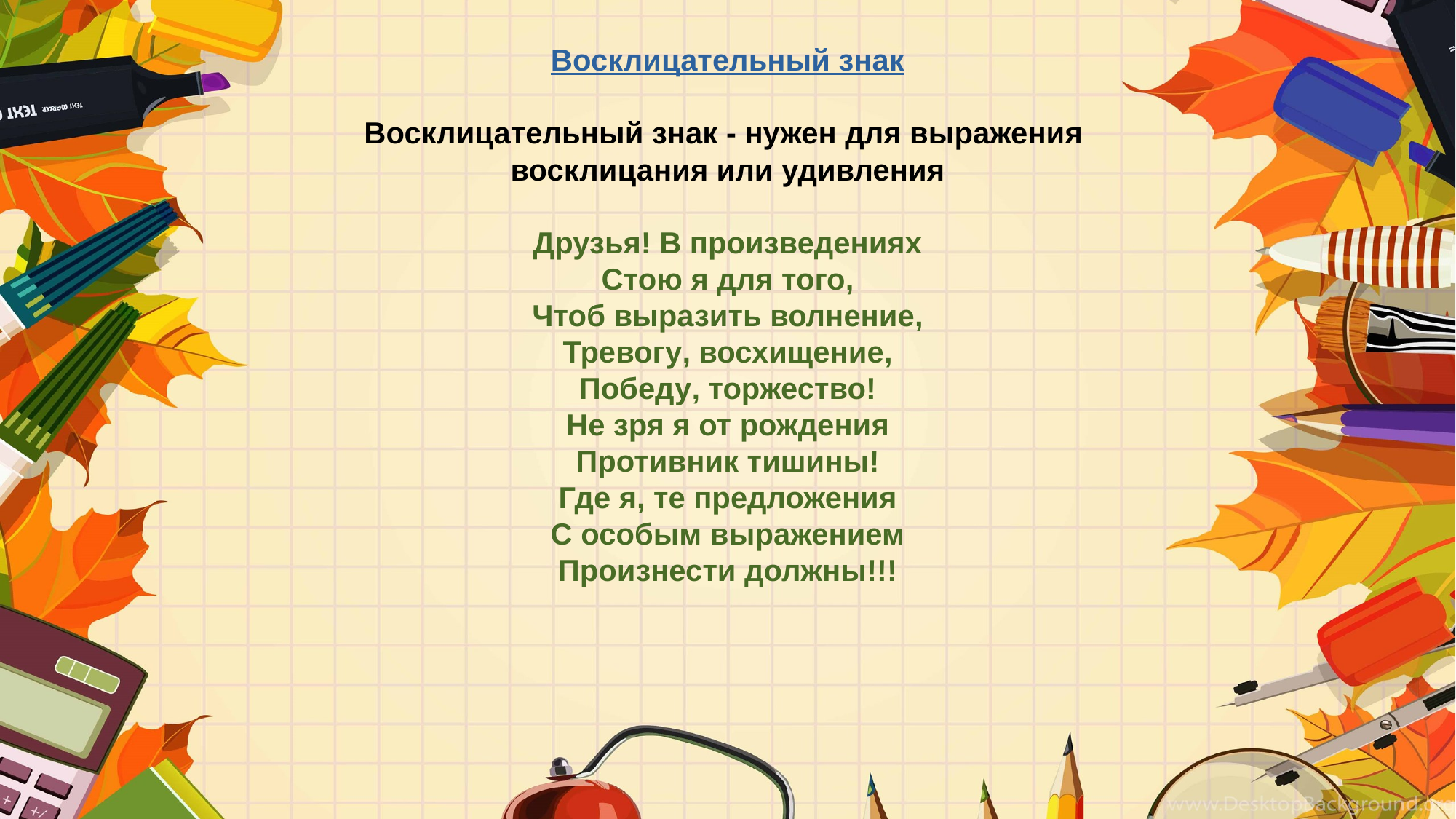

Восклицательный знак

Восклицательный знак - нужен для выражения
восклицания или удивления

Друзья! В произведениях
Стою я для того,
Чтоб выразить волнение,
Тревогу, восхищение,
Победу, торжество!
Не зря я от рождения
Противник тишины!
Где я, те предложения
С особым выражением
Произнести должны!!!